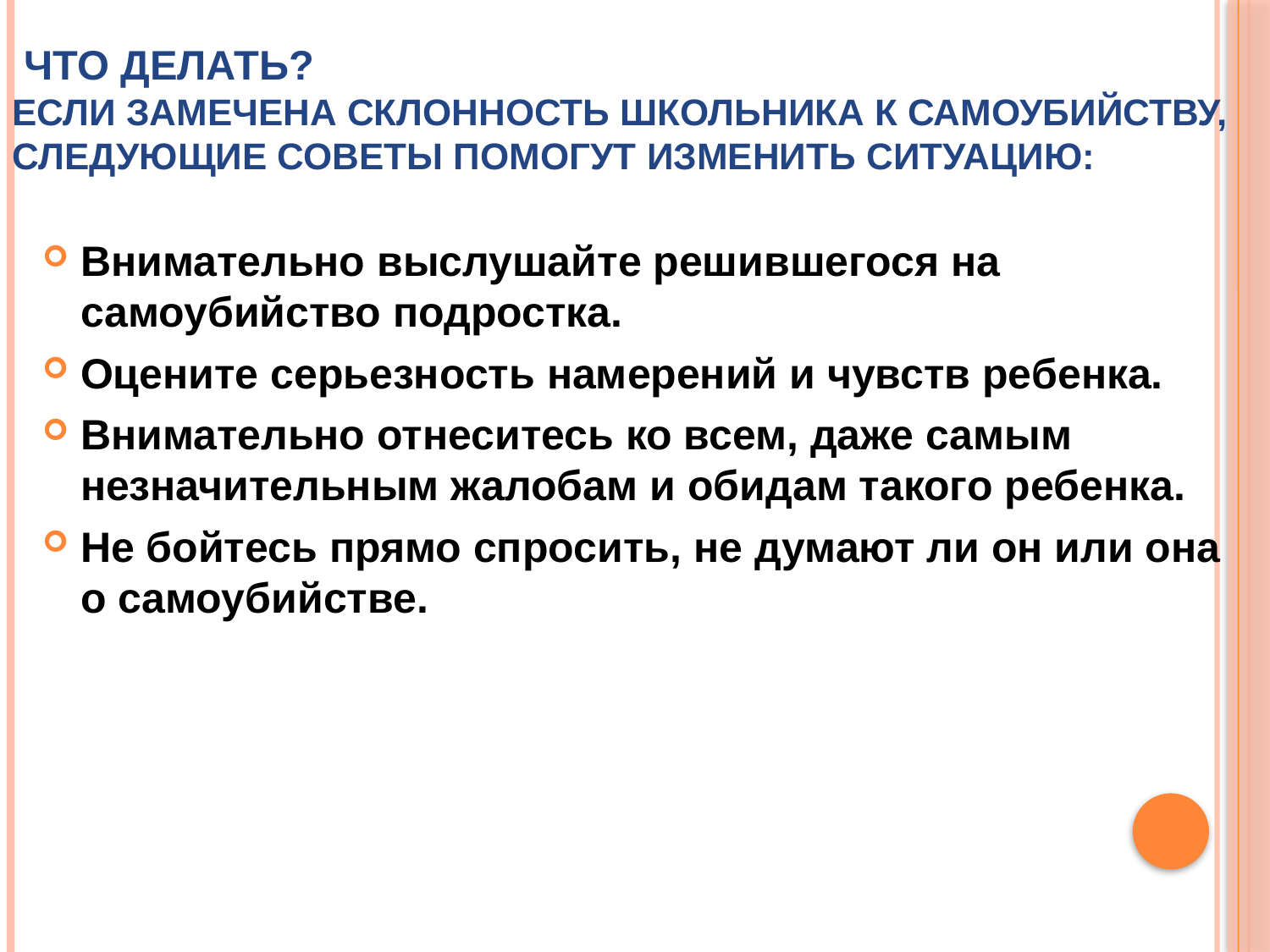

# Что делать? Если замечена склонность школьника к самоубийству, следующие советы помогут изменить ситуацию:
Внимательно выслушайте решившегося на самоубийство подростка.
Оцените серьезность намерений и чувств ребенка.
Внимательно отнеситесь ко всем, даже самым незначительным жалобам и обидам такого ребенка.
Не бойтесь прямо спросить, не думают ли он или она о самоубийстве.